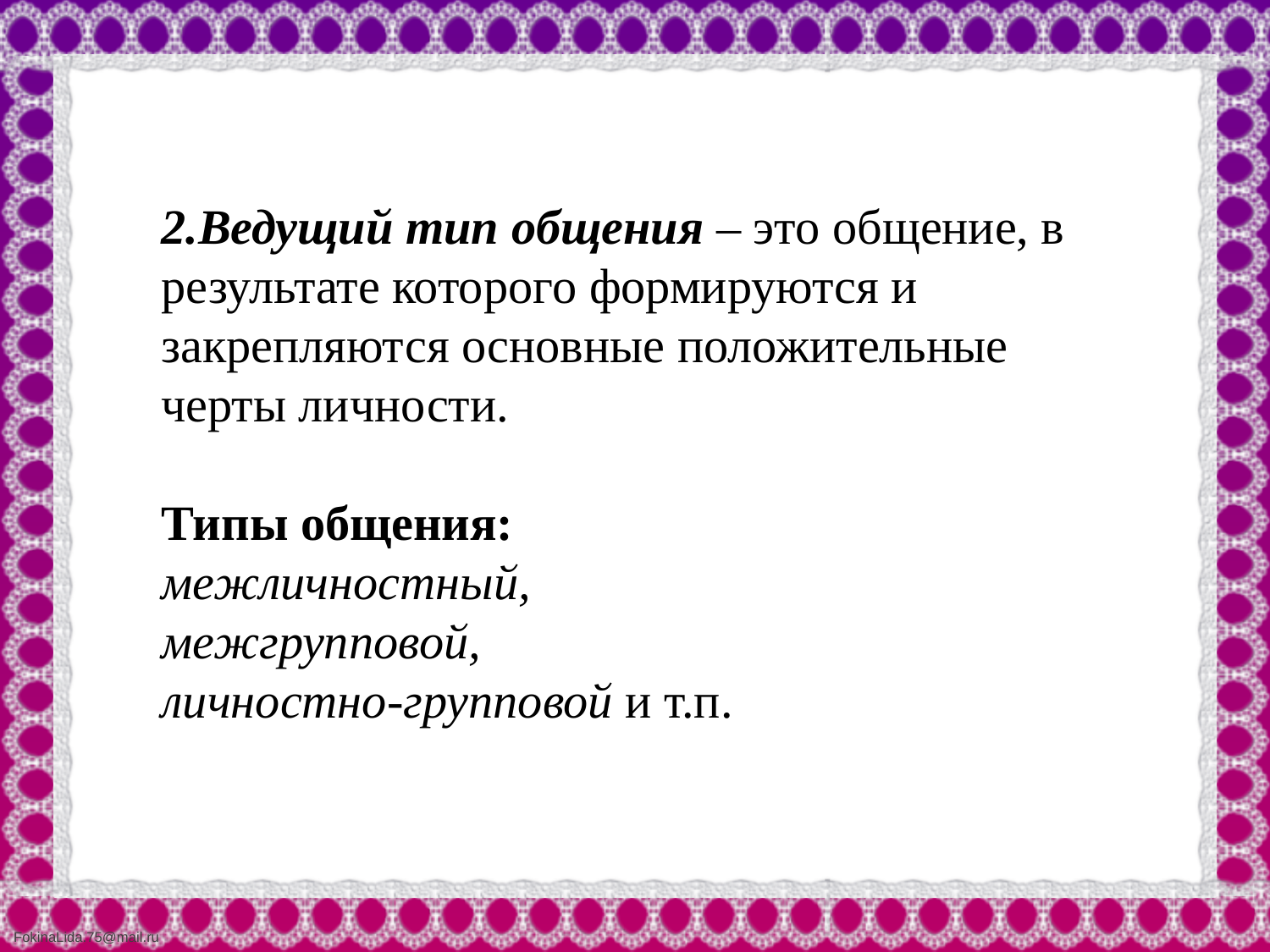

2.Ведущий тип общения – это общение, в результате которого формируются и закрепляются основные положительные черты личности.

Типы общения:
межличностный,
межгрупповой,
личностно-групповой и т.п.